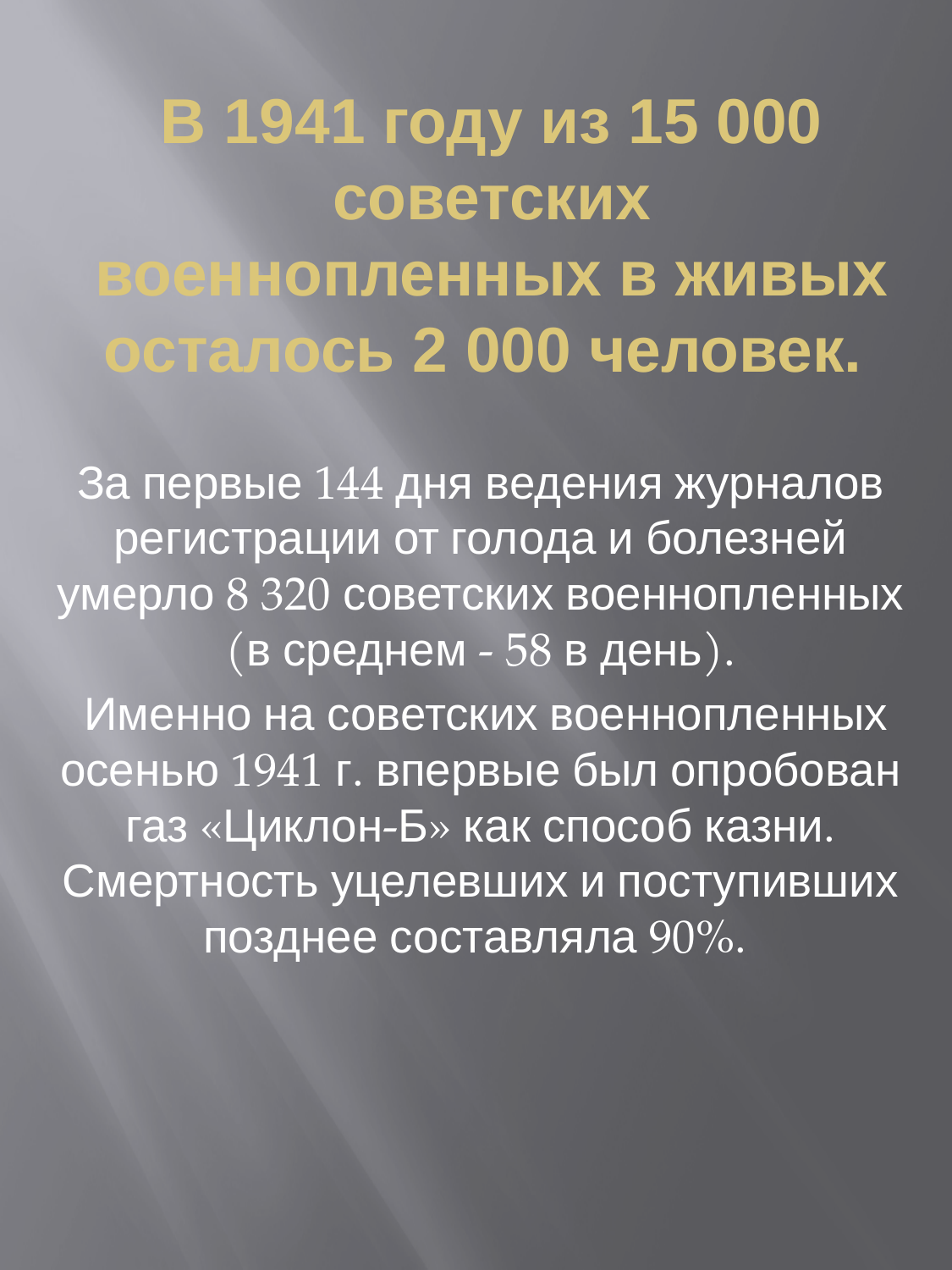

# В 1941 году из 15 000 советских военнопленных в живых осталось 2 000 человек.
За первые 144 дня ведения журналов регистрации от голода и болезней умерло 8 320 советских военнопленных (в среднем - 58 в день).
 Именно на советских военнопленных осенью 1941 г. впервые был опробован газ «Циклон-Б» как способ казни. Смертность уцелевших и поступивших позднее составляла 90%.